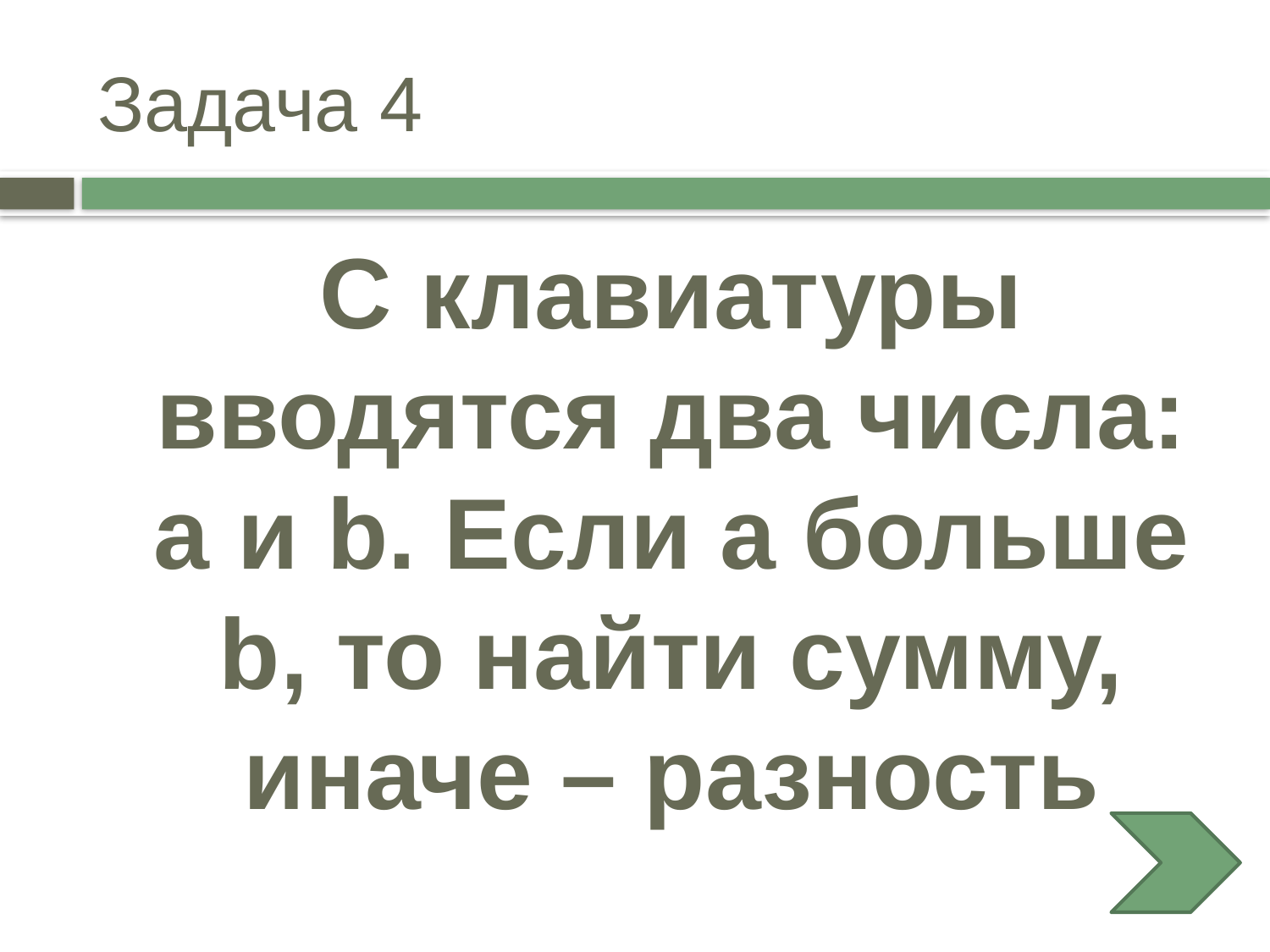

# Задача 4
    С клавиатуры вводятся два числа: а и b. Если а больше b, то найти сумму, иначе – разность